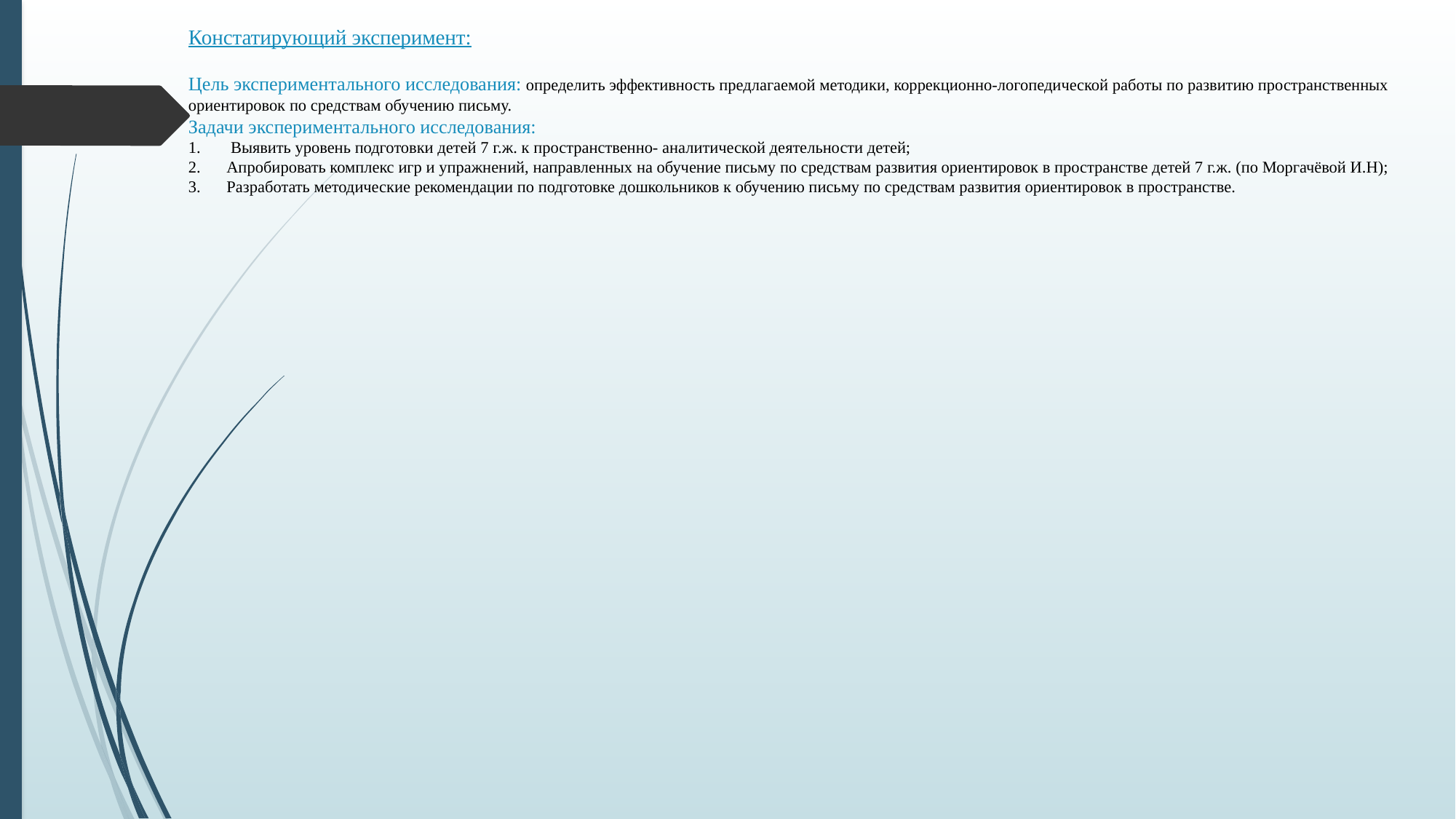

# Констатирующий эксперимент: Цель экспериментального исследования: определить эффективность предлагаемой методики, коррекционно-логопедической работы по развитию пространственных ориентировок по средствам обучению письму. Задачи экспериментального исследования: 1.	 Выявить уровень подготовки детей 7 г.ж. к пространственно- аналитической деятельности детей; 2.	Апробировать комплекс игр и упражнений, направленных на обучение письму по средствам развития ориентировок в пространстве детей 7 г.ж. (по Моргачёвой И.Н); 3.	Разработать методические рекомендации по подготовке дошкольников к обучению письму по средствам развития ориентировок в пространстве.